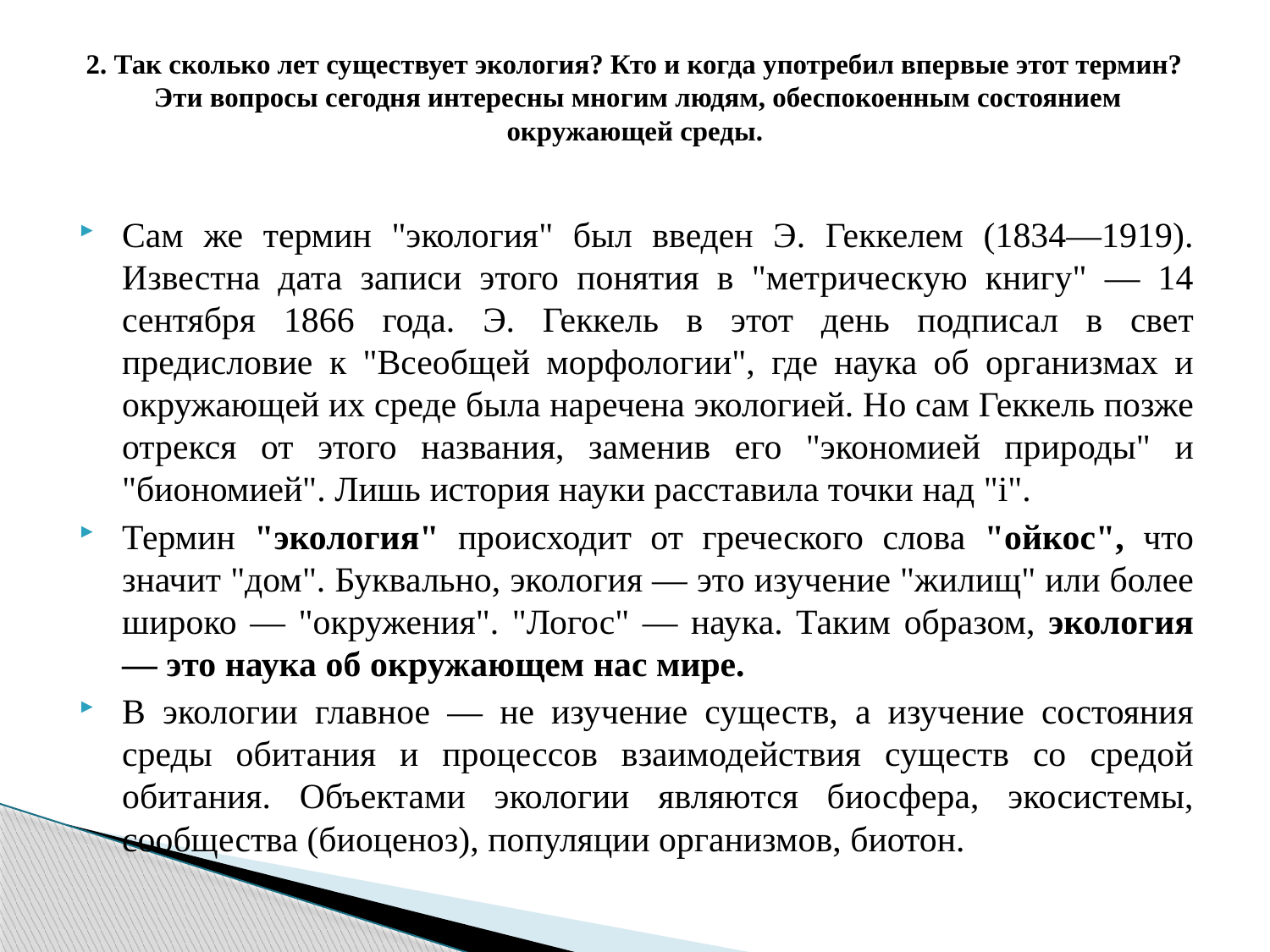

# 2. Так сколько лет существует экология? Кто и когда употребил впервые этот термин? Эти вопросы сегодня интересны многим людям, обеспокоенным состоянием окружающей среды.
Сам же термин "экология" был введен Э. Геккелем (1834—1919). Известна дата записи этого понятия в "метрическую книгу" — 14 сентября 1866 года. Э. Геккель в этот день подписал в свет предисловие к "Всеобщей морфологии", где наука об организмах и окружающей их среде была наречена экологией. Но сам Геккель позже отрекся от этого названия, заменив его "экономией природы" и "биономией". Лишь история науки расставила точки над "i".
Термин "экология" происходит от греческого слова "ойкос", что значит "дом". Буквально, экология — это изучение "жилищ" или более широко — "окружения". "Логос" — наука. Таким образом, экология — это наука об окружающем нас мире.
В экологии главное — не изучение существ, а изучение состояния среды обитания и процессов взаимодействия существ со средой обитания. Объектами экологии являются биосфера, экосистемы, сообщества (биоценоз), популяции организмов, биотон.